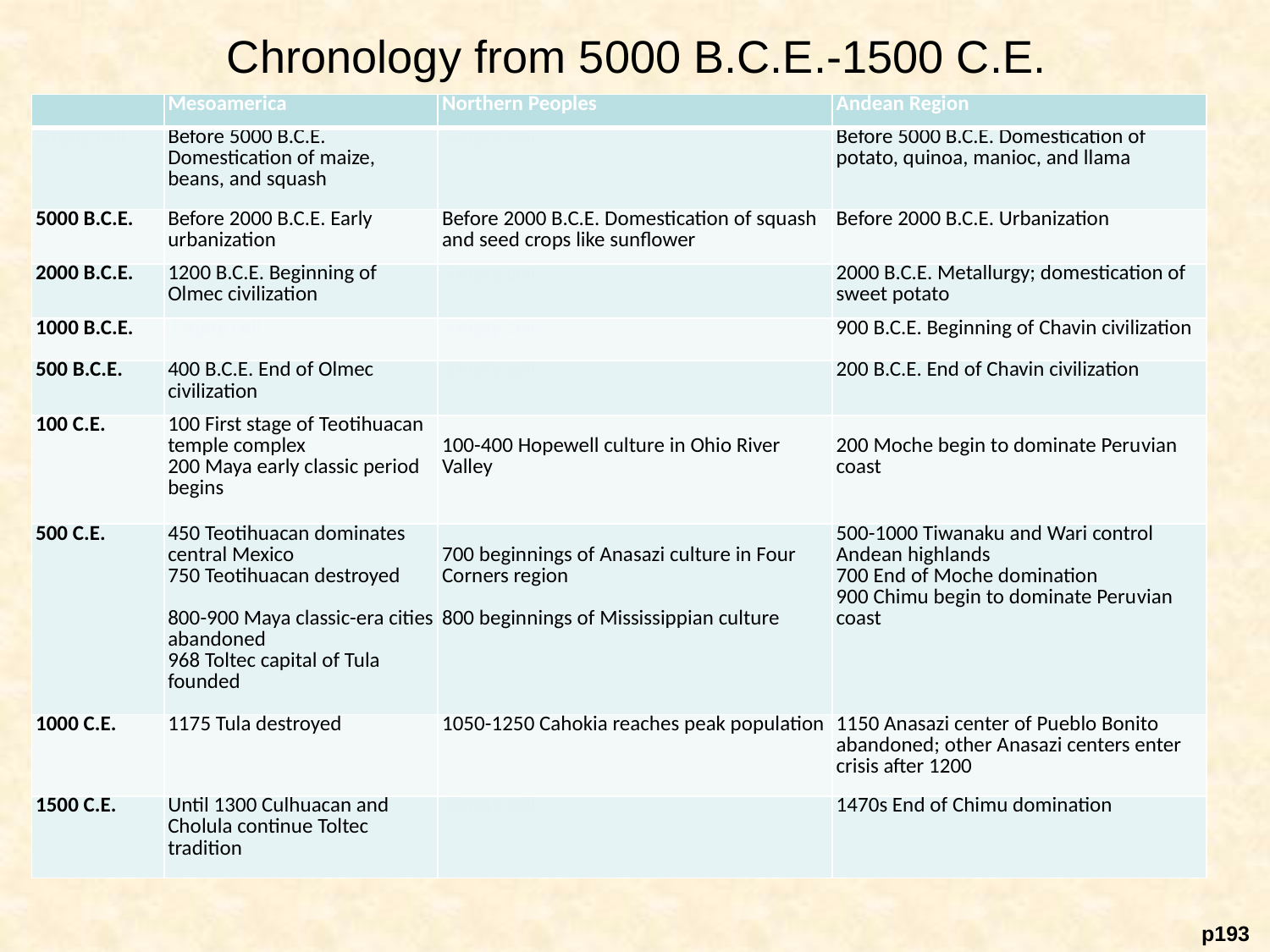

# Chronology from 5000 B.C.E.-1500 C.E.
| Empty cell | Mesoamerica | Northern Peoples | Andean Region |
| --- | --- | --- | --- |
| Empty cell | Before 5000 B.C.E. Domestication of maize, beans, and squash | Empty cell | Before 5000 B.C.E. Domestication of potato, quinoa, manioc, and llama |
| 5000 B.C.E. | Before 2000 B.C.E. Early urbanization | Before 2000 B.C.E. Domestication of squash and seed crops like sunflower | Before 2000 B.C.E. Urbanization |
| 2000 B.C.E. | 1200 B.C.E. Beginning of Olmec civilization | Empty cell | 2000 B.C.E. Metallurgy; domestication of sweet potato |
| 1000 B.C.E. | Empty cell | Empty cell | 900 B.C.E. Beginning of Chavin civilization |
| 500 B.C.E. | 400 B.C.E. End of Olmec civilization | Empty cell | 200 B.C.E. End of Chavin civilization |
| 100 C.E. | 100 First stage of Teotihuacan temple complex 200 Maya early classic period begins | 100-400 Hopewell culture in Ohio River Valley | 200 Moche begin to dominate Peru­vian coast |
| 500 C.E. | 450 Teotihuacan dominates central Mexico 750 Teotihuacan destroyed 800-900 Maya classic-era cities abandoned 968 Toltec capital of Tula founded | 700 beginnings of Anasazi culture in Four Corners region 800 beginnings of Mississippian culture | 500-1000 Tiwanaku and Wari control Andean highlands 700 End of Moche domination 900 Chimu begin to dominate Peru­vian coast |
| 1000 C.E. | 1175 Tula destroyed | 1050-1250 Cahokia reaches peak population | 1150 Anasazi center of Pueblo Bonito abandoned; other Anasazi centers enter crisis after 1200 |
| 1500 C.E. | Until 1300 Culhuacan and Cholula continue Toltec tradition | Empty cell | 1470s End of Chimu domination |
 p193